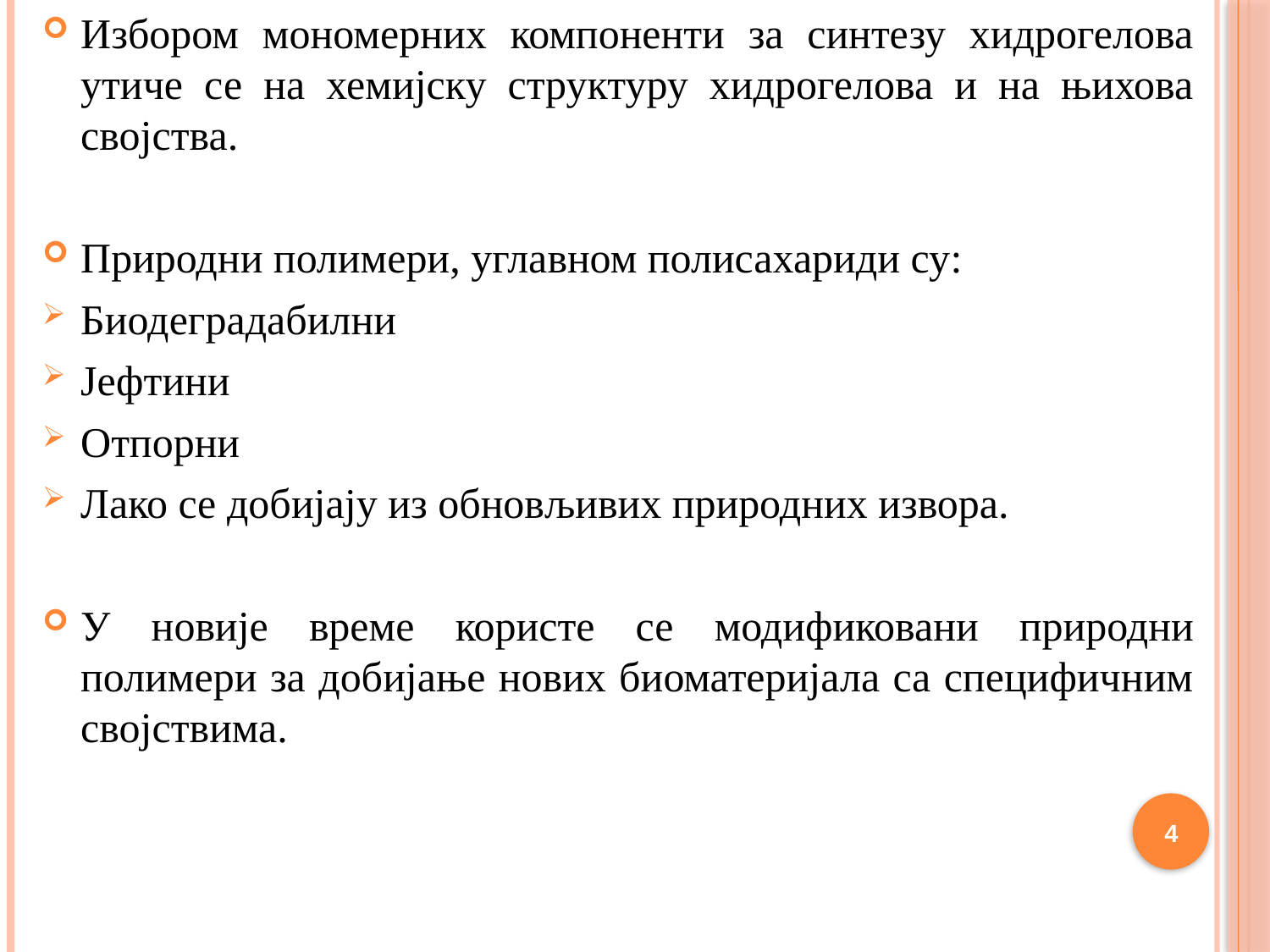

Избором мономерних компоненти за синтезу хидрогелова утиче се на хемијску структуру хидрогелова и на њихова својства.

Природни полимери, углавном полисахариди су:
Биодеградабилни
Јефтини
Отпорни
Лако се добијају из обновљивих природних извора.

У новије време користе се модификовани природни полимери за добијање нових биоматеријала са специфичним својствима.

4